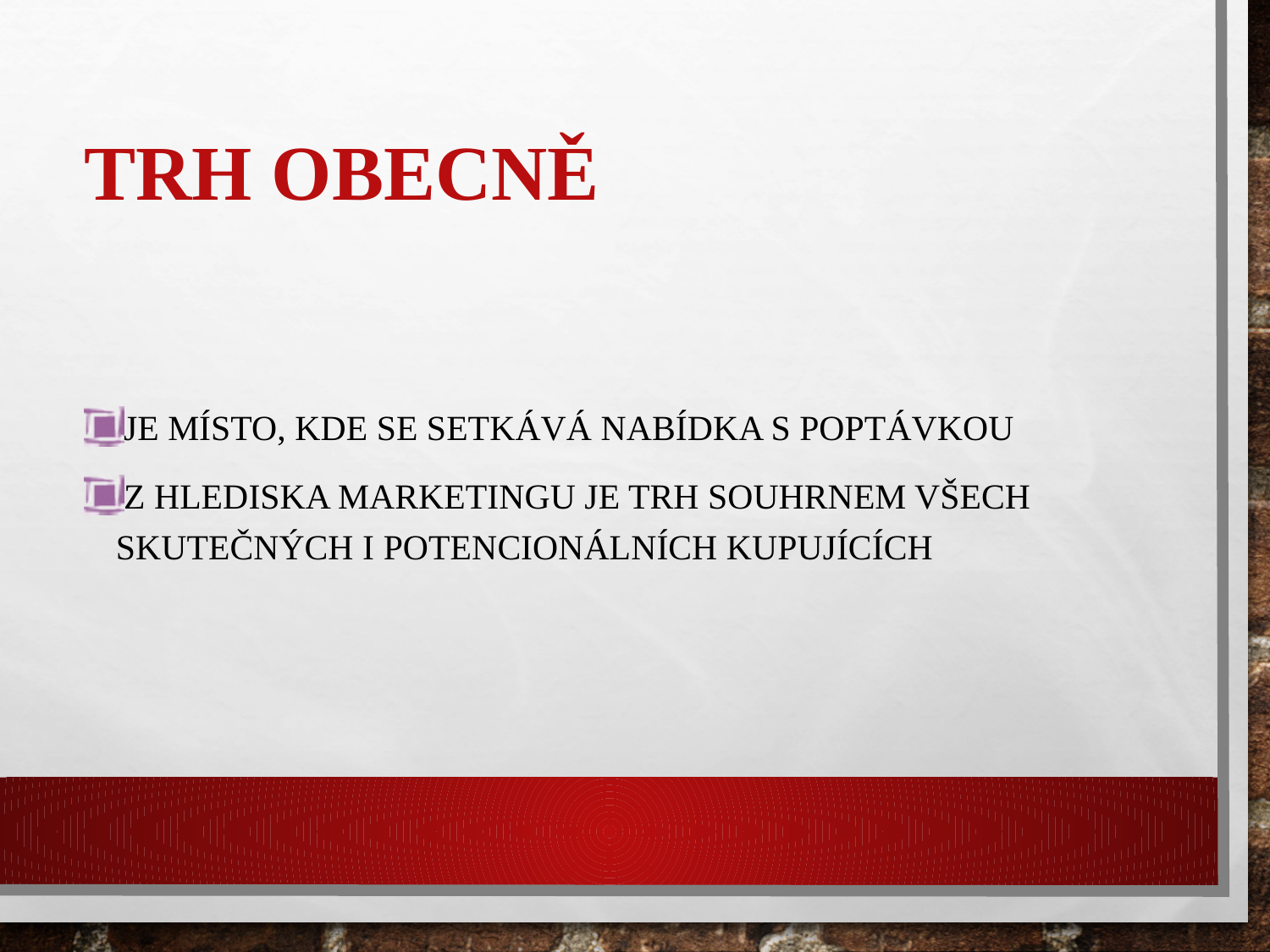

# TRH obecně
je místo, kde se setkává nabídka s poptávkou
z hlediska marketingu je trh souhrnem všech skutečných i potencionálních kupujících